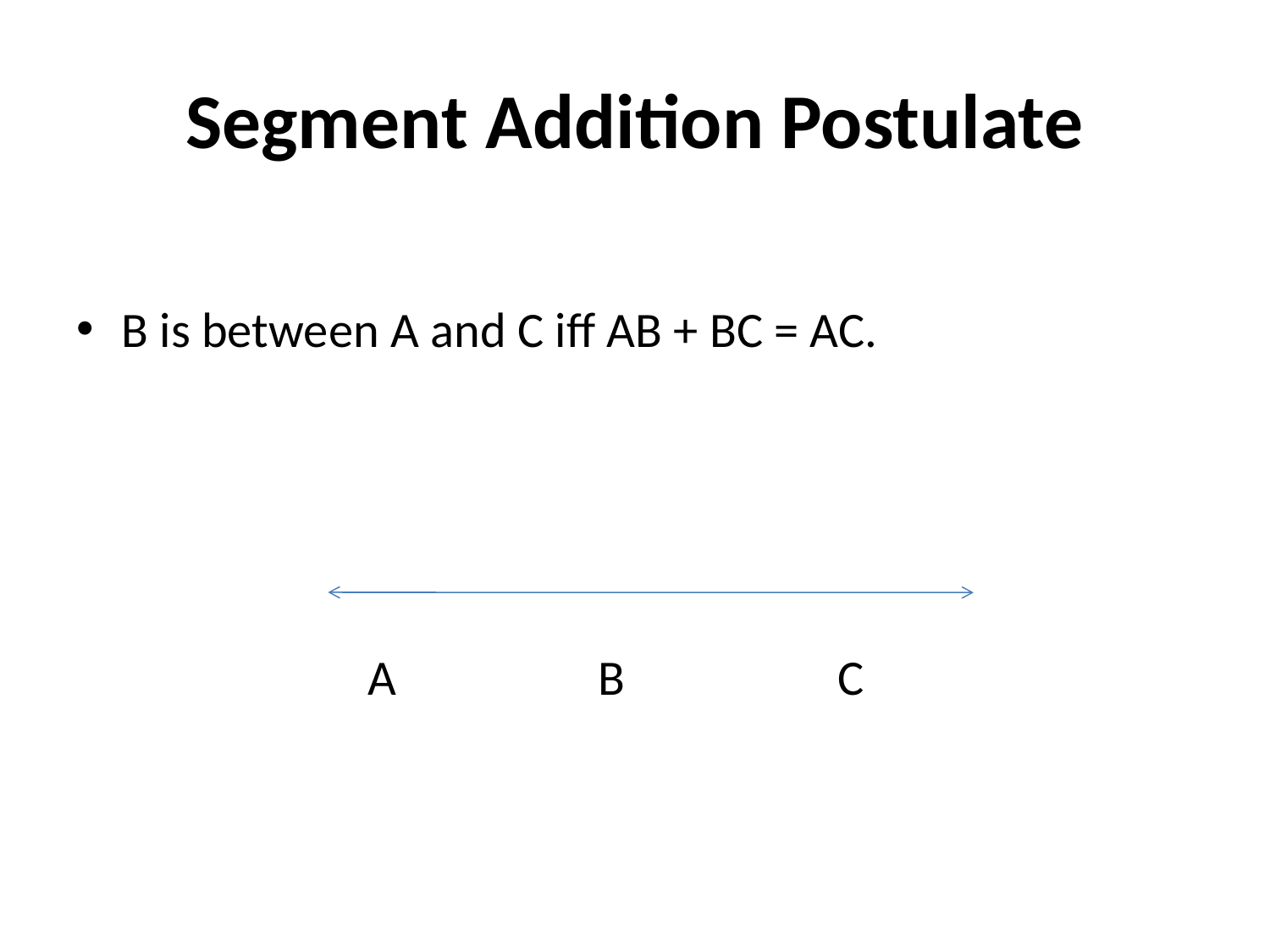

# Segment Addition Postulate

B is between A and C iff AB + BC = AC.

                          A                  B                   C